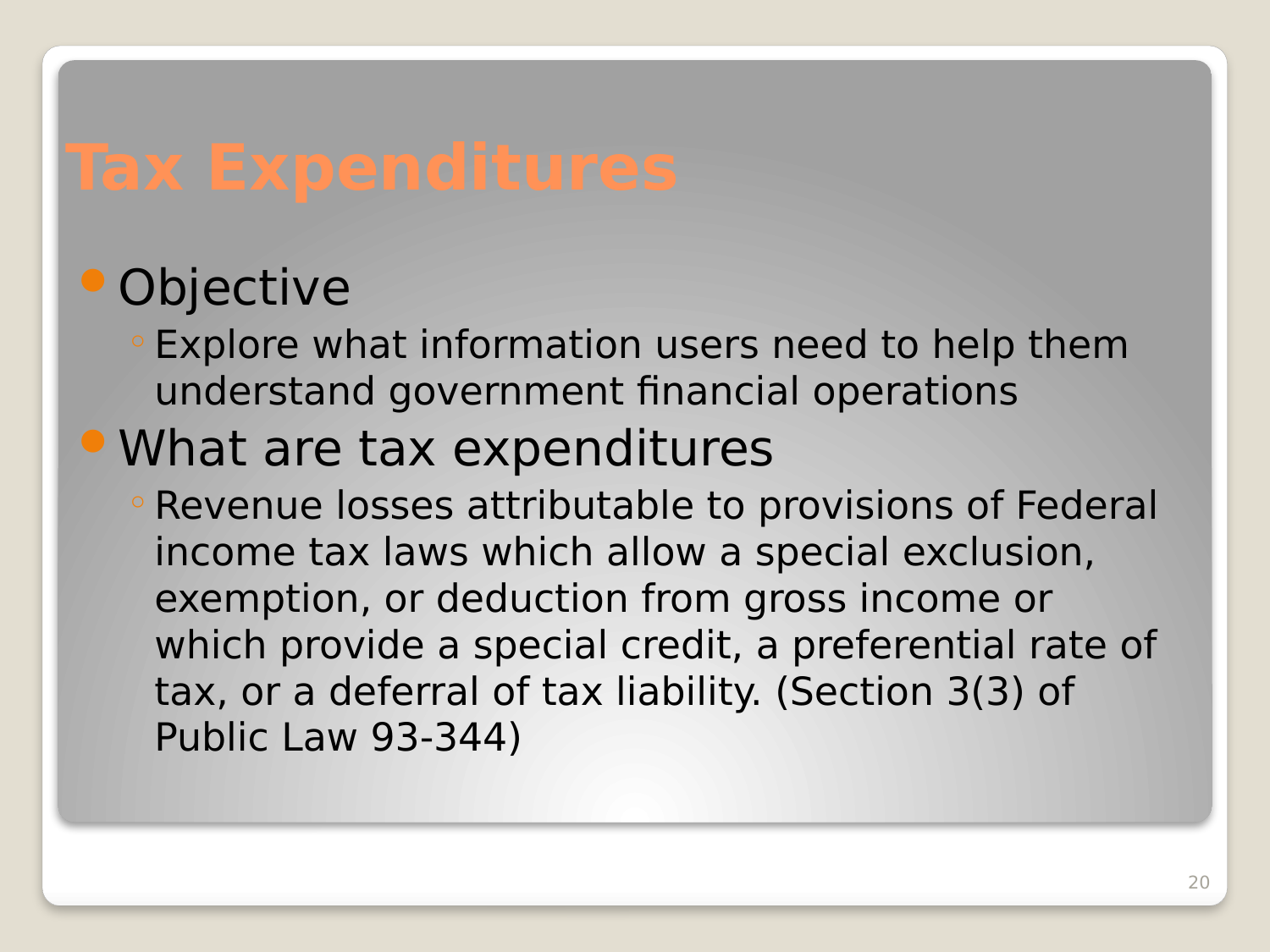

# Tax Expenditures
Objective
Explore what information users need to help them understand government financial operations
What are tax expenditures
Revenue losses attributable to provisions of Federal income tax laws which allow a special exclusion, exemption, or deduction from gross income or which provide a special credit, a preferential rate of tax, or a deferral of tax liability. (Section 3(3) of Public Law 93-344)

20